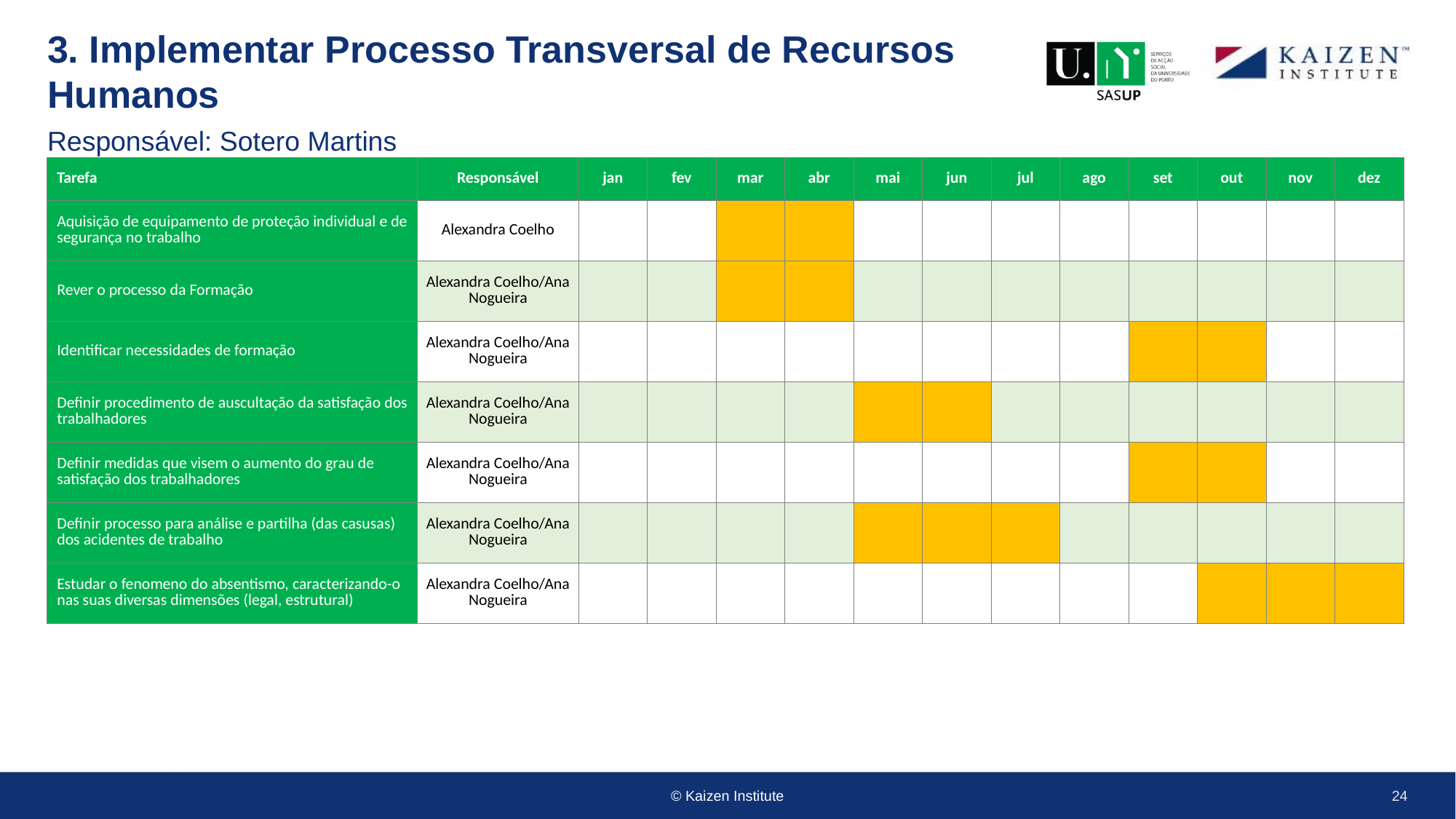

# 3. Implementar Processo Transversal de Recursos Humanos
Responsável: Sotero Martins
| Tarefa | Responsável | jan | fev | mar | abr | mai | jun | jul | ago | set | out | nov | dez |
| --- | --- | --- | --- | --- | --- | --- | --- | --- | --- | --- | --- | --- | --- |
| Aquisição de equipamento de proteção individual e de segurança no trabalho | Alexandra Coelho |  |  |  |  |  |  |  |  |  |  |  |  |
| Rever o processo da Formação | Alexandra Coelho/Ana Nogueira |  |  |  |  |  |  |  |  |  |  |  |  |
| Identificar necessidades de formação | Alexandra Coelho/Ana Nogueira |  |  |  |  |  |  |  |  |  |  |  |  |
| Definir procedimento de auscultação da satisfação dos trabalhadores | Alexandra Coelho/Ana Nogueira |  |  |  |  |  |  |  |  |  |  |  |  |
| Definir medidas que visem o aumento do grau de satisfação dos trabalhadores | Alexandra Coelho/Ana Nogueira |  |  |  |  |  |  |  |  |  |  |  |  |
| Definir processo para análise e partilha (das casusas) dos acidentes de trabalho | Alexandra Coelho/Ana Nogueira |  |  |  |  |  |  |  |  |  |  |  |  |
| Estudar o fenomeno do absentismo, caracterizando-o nas suas diversas dimensões (legal, estrutural) | Alexandra Coelho/Ana Nogueira |  |  |  |  |  |  |  |  |  |  |  |  |